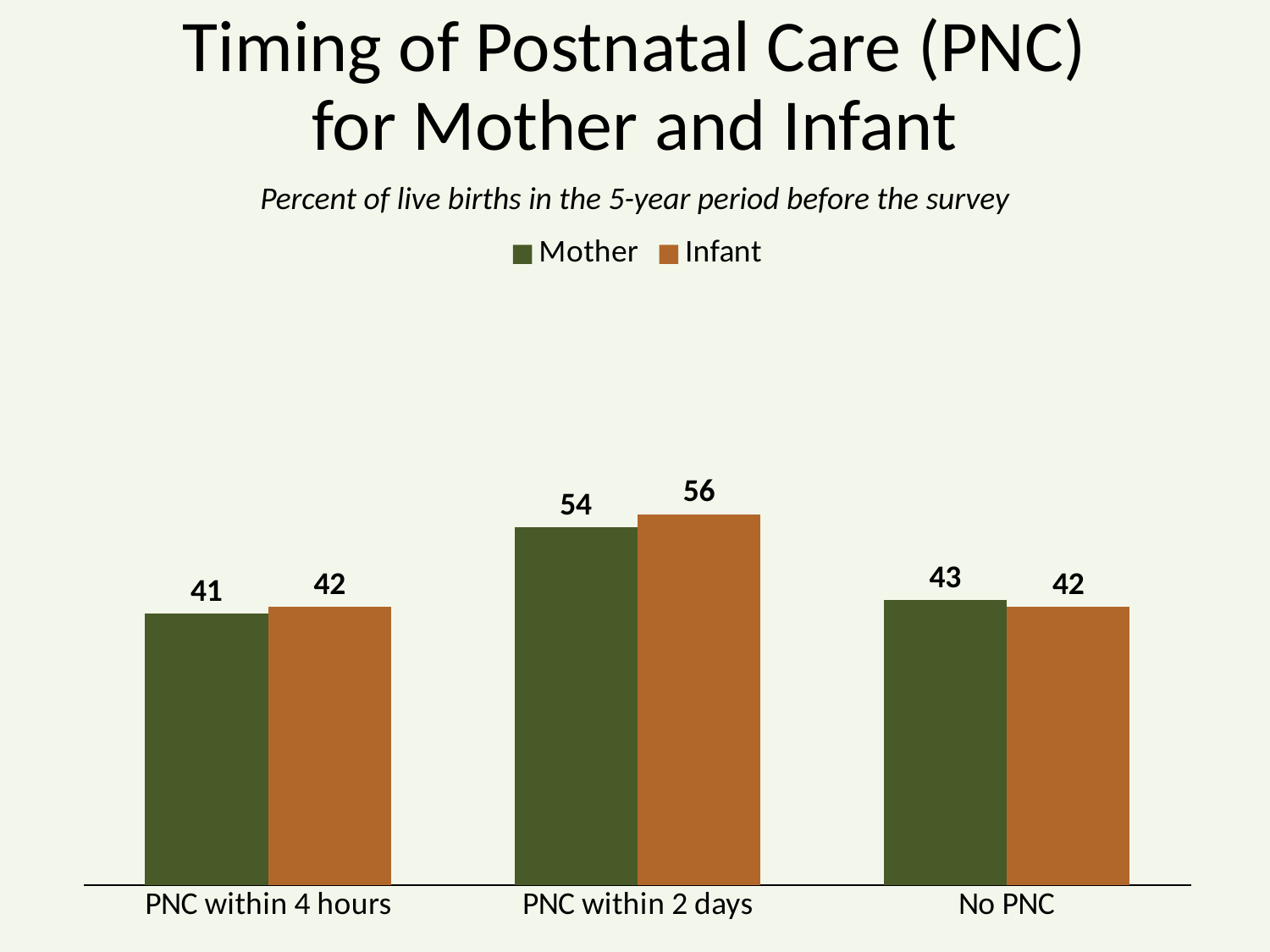

# Timing of Postnatal Care (PNC) for Mother and Infant
Percent of live births in the 5-year period before the survey

### Chart

| Category | Mother | Infant |
|---|---|---|
| PNC within 4 hours | 41.0 | 42.0 |
| PNC within 2 days | 54.0 | 56.0 |
| No PNC | 43.0 | 42.0 |